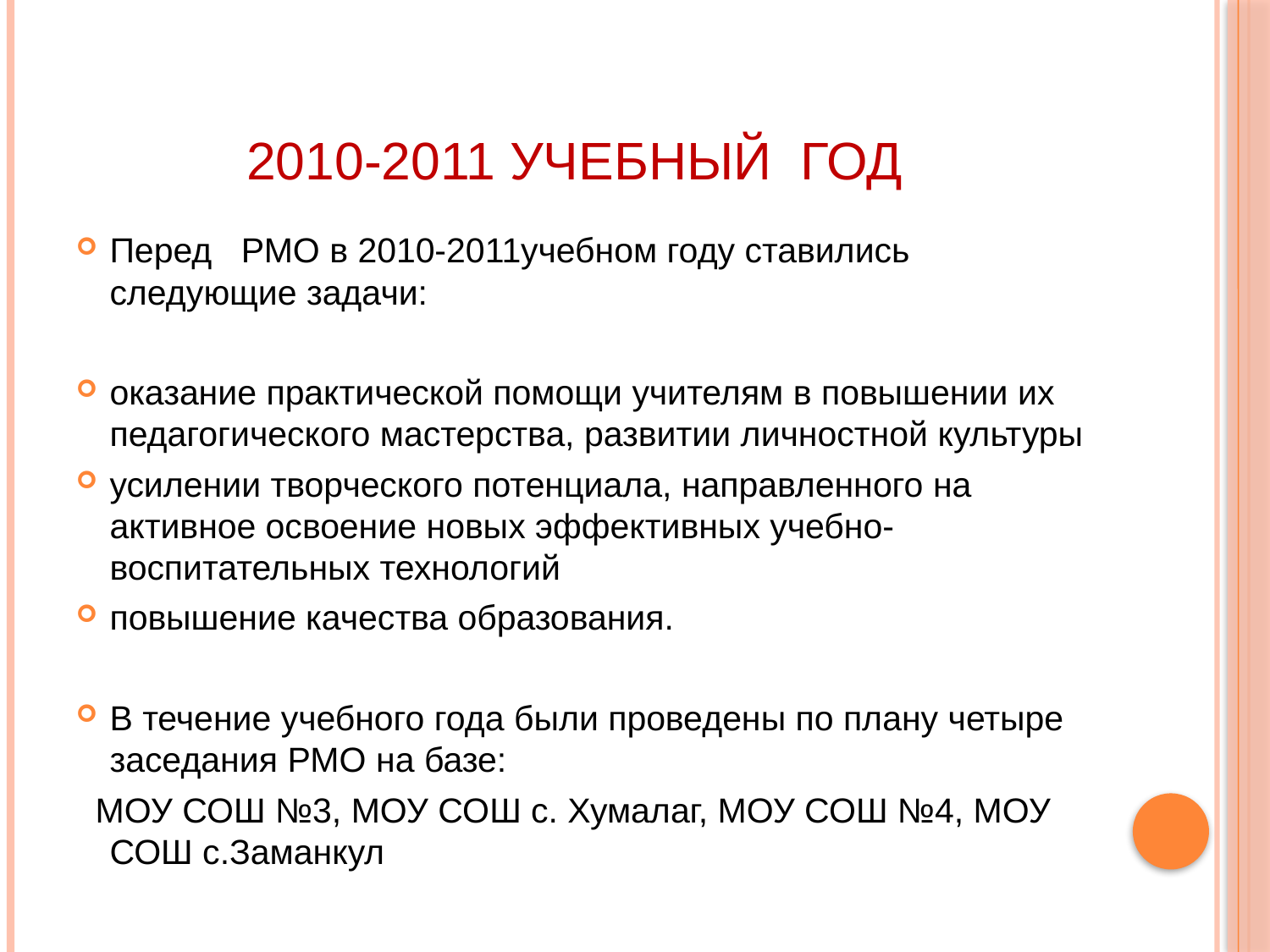

# 2010-2011 учебный  год
Перед   РМО в 2010-2011учебном году ставились следующие задачи:

оказание практической помощи учителям в повышении их педагогического мастерства, развитии личностной культуры
усилении творческого потенциала, направленного на активное освоение новых эффективных учебно-воспитательных технологий
повышение качества образования.

В течение учебного года были проведены по плану четыре  заседания РМО на базе:
  МОУ СОШ №3, МОУ СОШ с. Хумалаг, МОУ СОШ №4, МОУ СОШ с.Заманкул